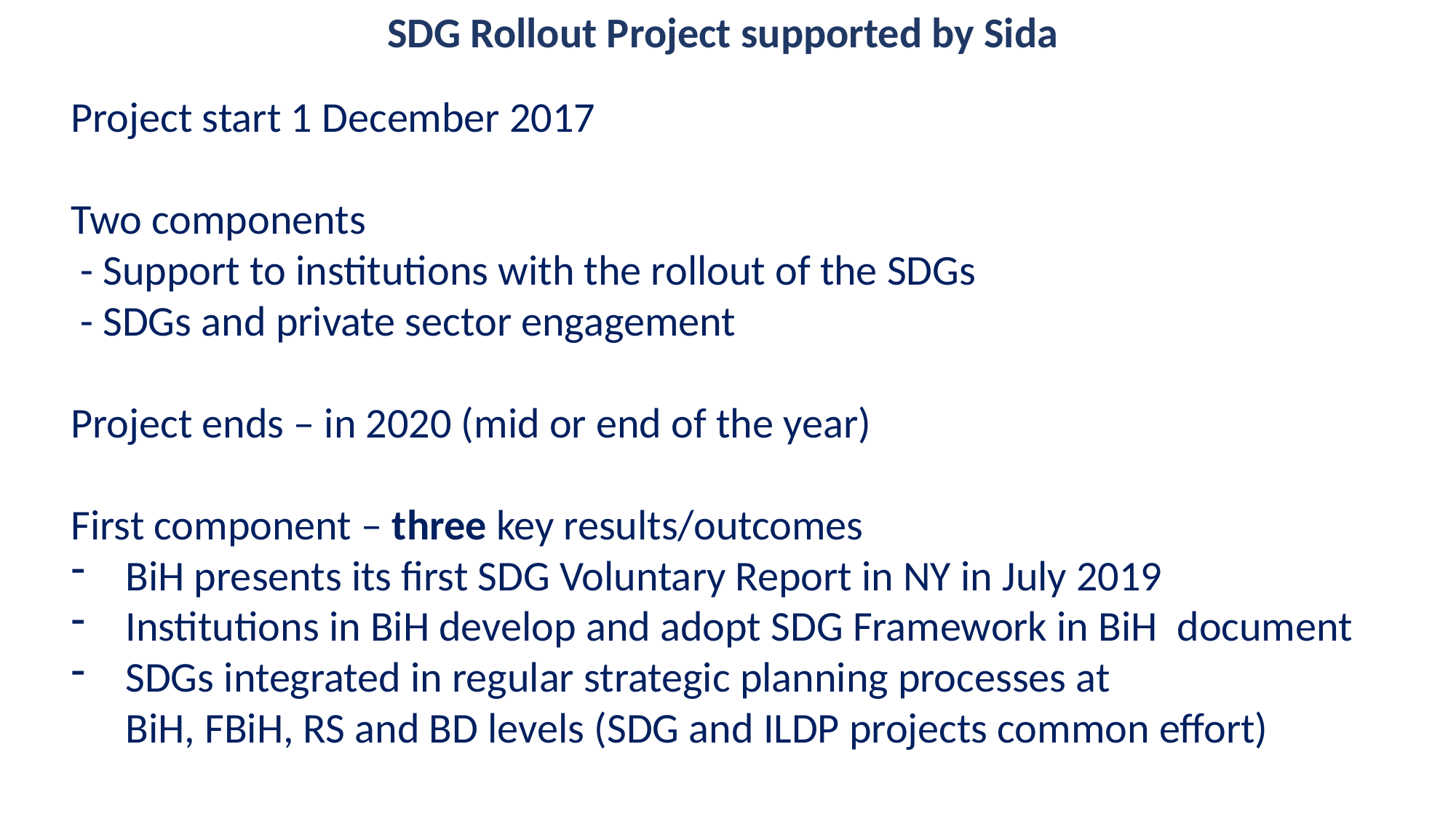

SDG Rollout Project supported by Sida
Project start 1 December 2017

Two components
 - Support to institutions with the rollout of the SDGs
 - SDGs and private sector engagement

Project ends – in 2020 (mid or end of the year)

First component – three key results/outcomes
BiH presents its first SDG Voluntary Report in NY in July 2019
Institutions in BiH develop and adopt SDG Framework in BiH  document
SDGs integrated in regular strategic planning processes at
BiH, FBiH, RS and BD levels (SDG and ILDP projects common effort)